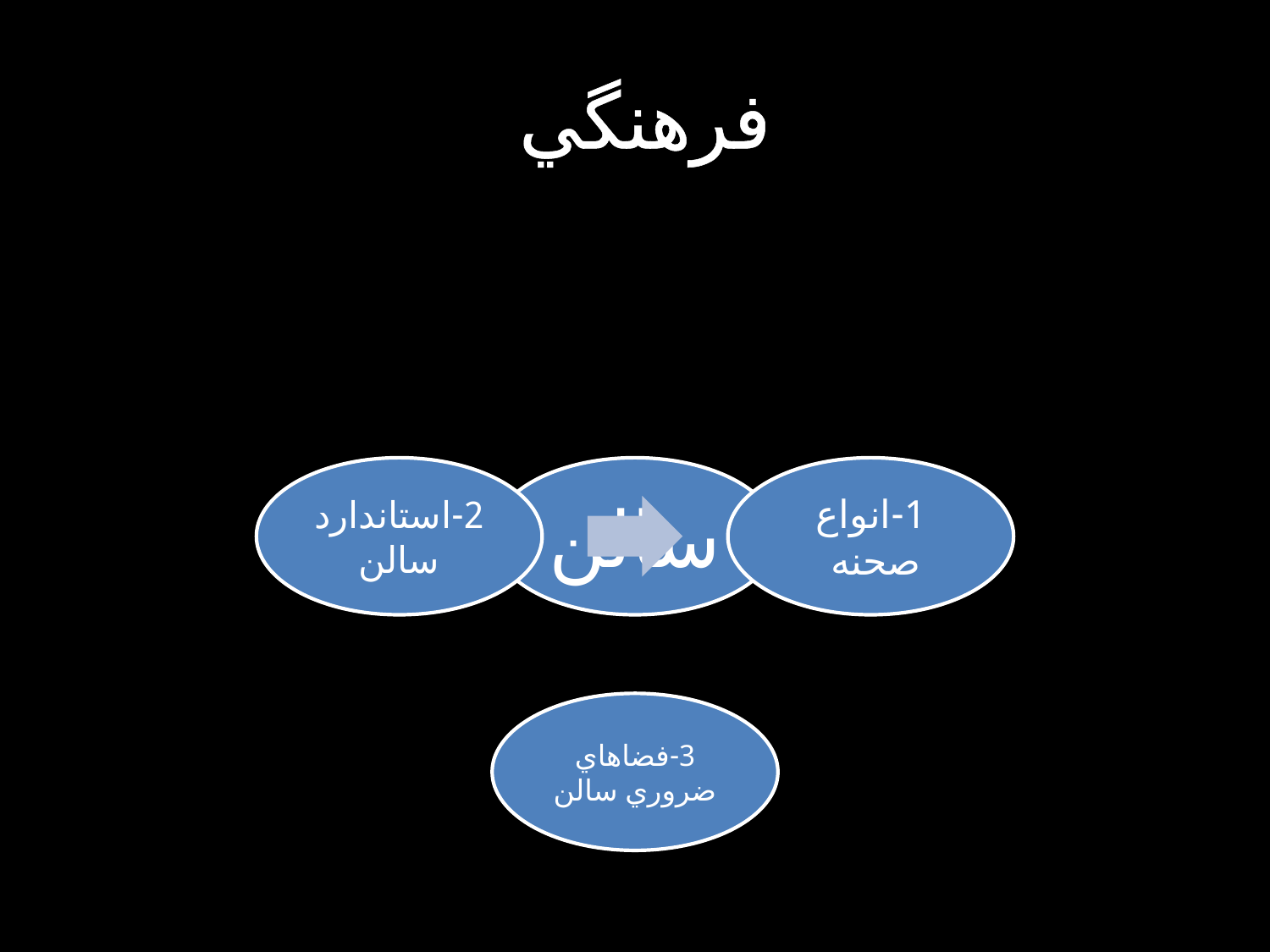

# فرهنگي
سالن
1-انواع صحنه
3-فضاهاي ضروري سالن
2-استاندارد سالن